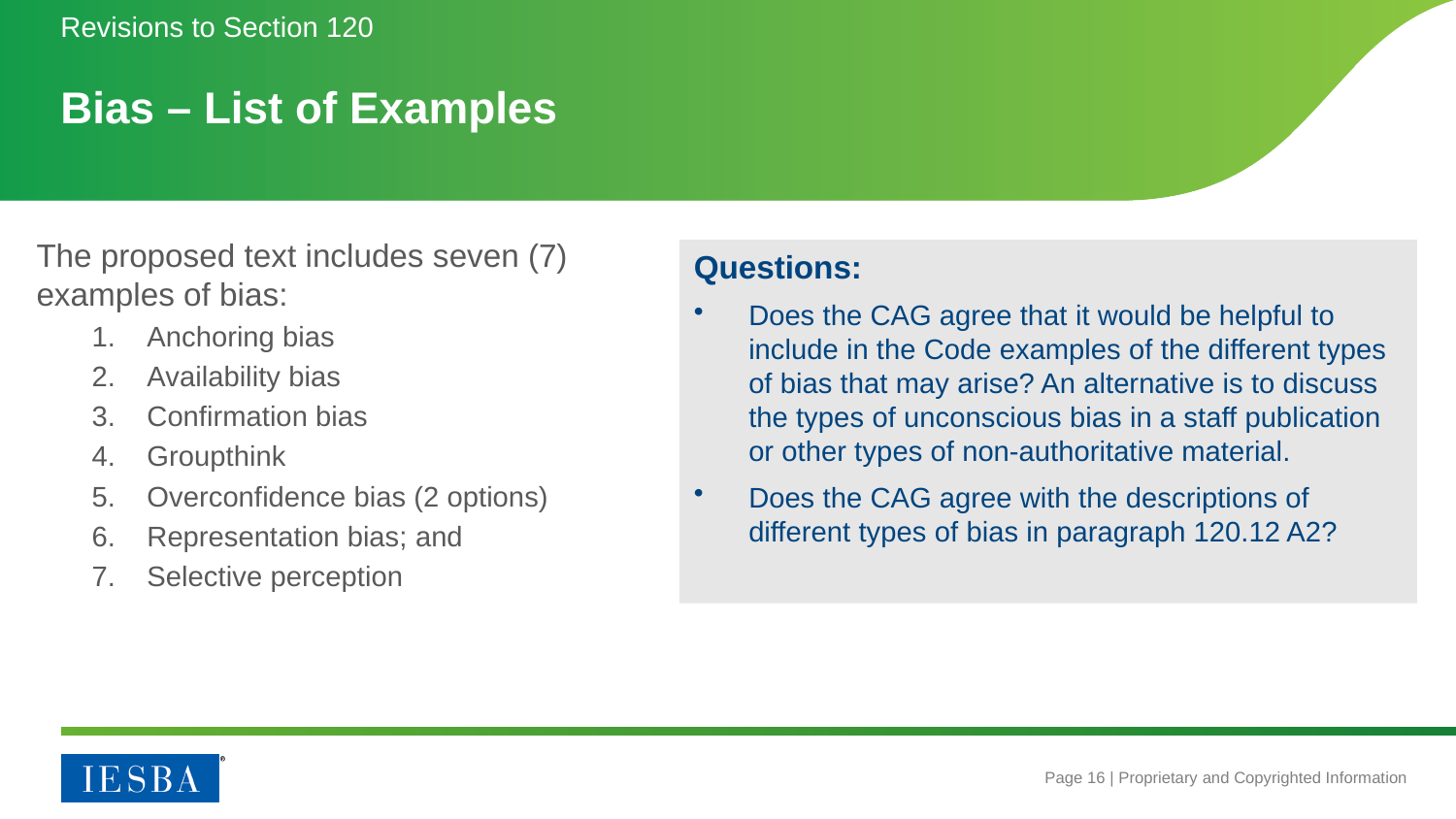

Revisions to Section 120
# Bias – List of Examples
The proposed text includes seven (7) examples of bias:
Anchoring bias
Availability bias
Confirmation bias
Groupthink
Overconfidence bias (2 options)
Representation bias; and
Selective perception

Questions:
Does the CAG agree that it would be helpful to include in the Code examples of the different types of bias that may arise? An alternative is to discuss the types of unconscious bias in a staff publication or other types of non-authoritative material.
Does the CAG agree with the descriptions of different types of bias in paragraph 120.12 A2?